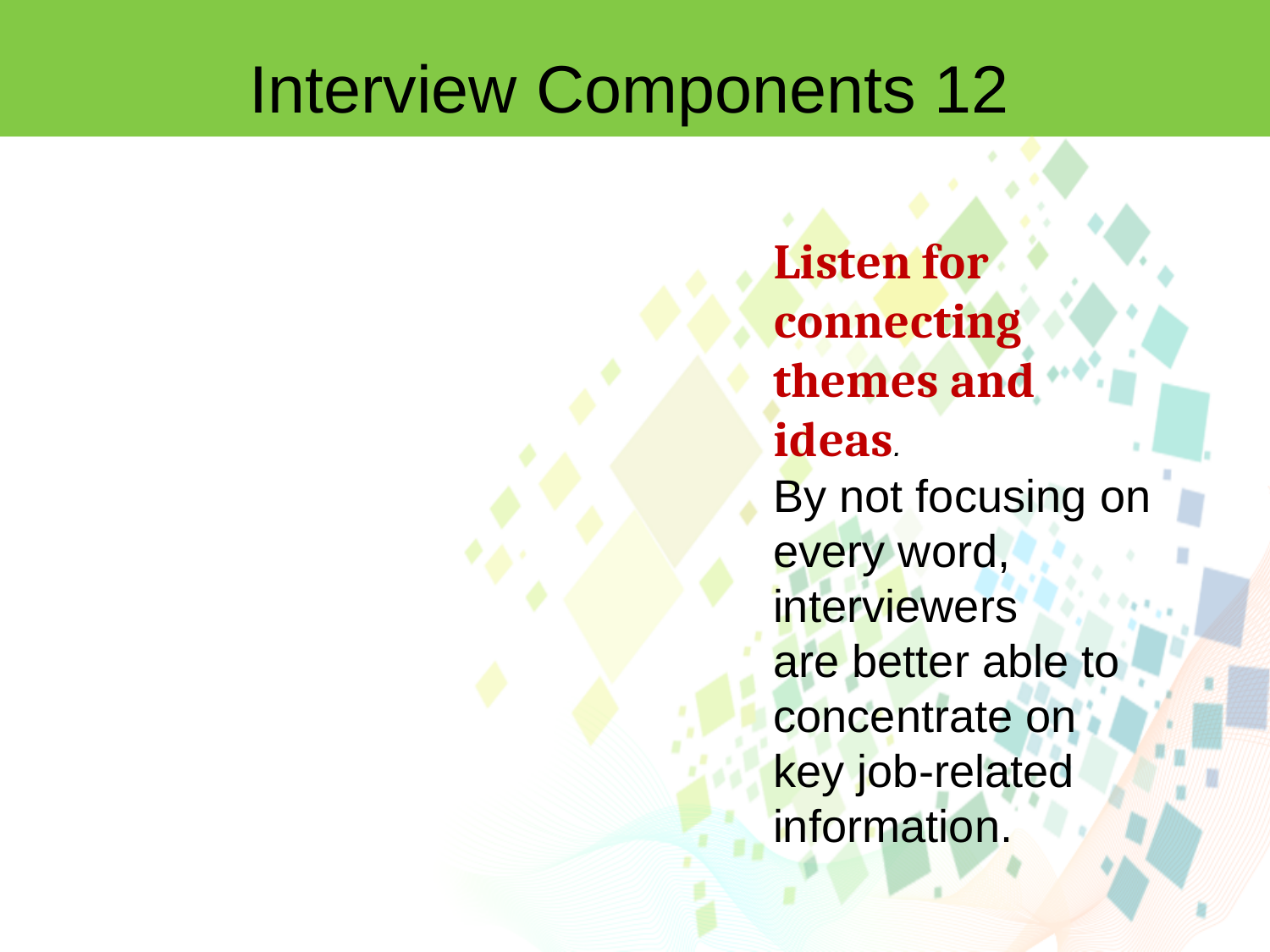

Interview Components 12
Listen for connecting themes and ideas.
By not focusing on every word, interviewers
are better able to concentrate on key job-related information.